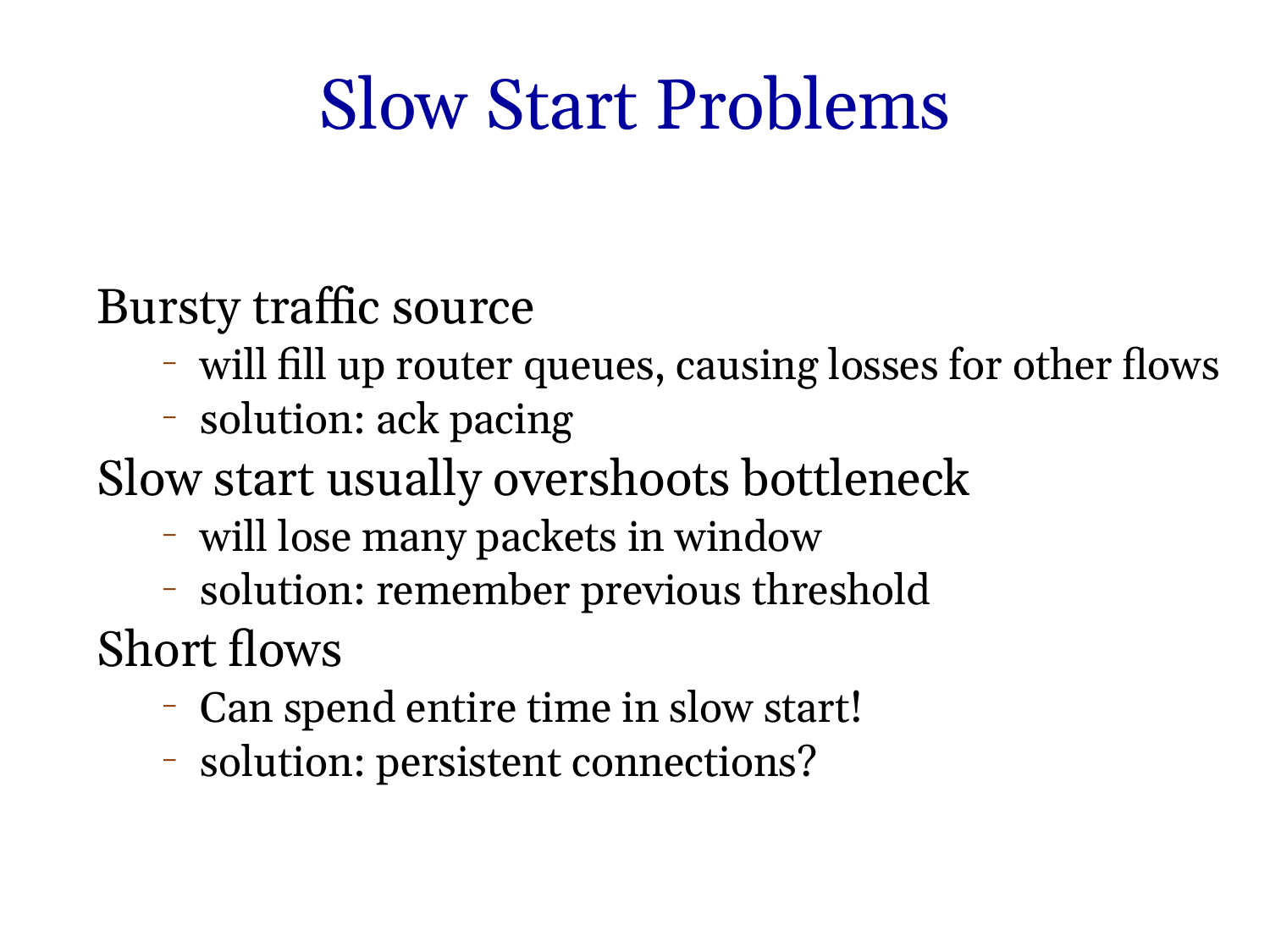

# Slow Start Problems
Bursty traffic source
will fill up router queues, causing losses for other flows
solution: ack pacing
Slow start usually overshoots bottleneck
will lose many packets in window
solution: remember previous threshold
Short flows
Can spend entire time in slow start!
solution: persistent connections?